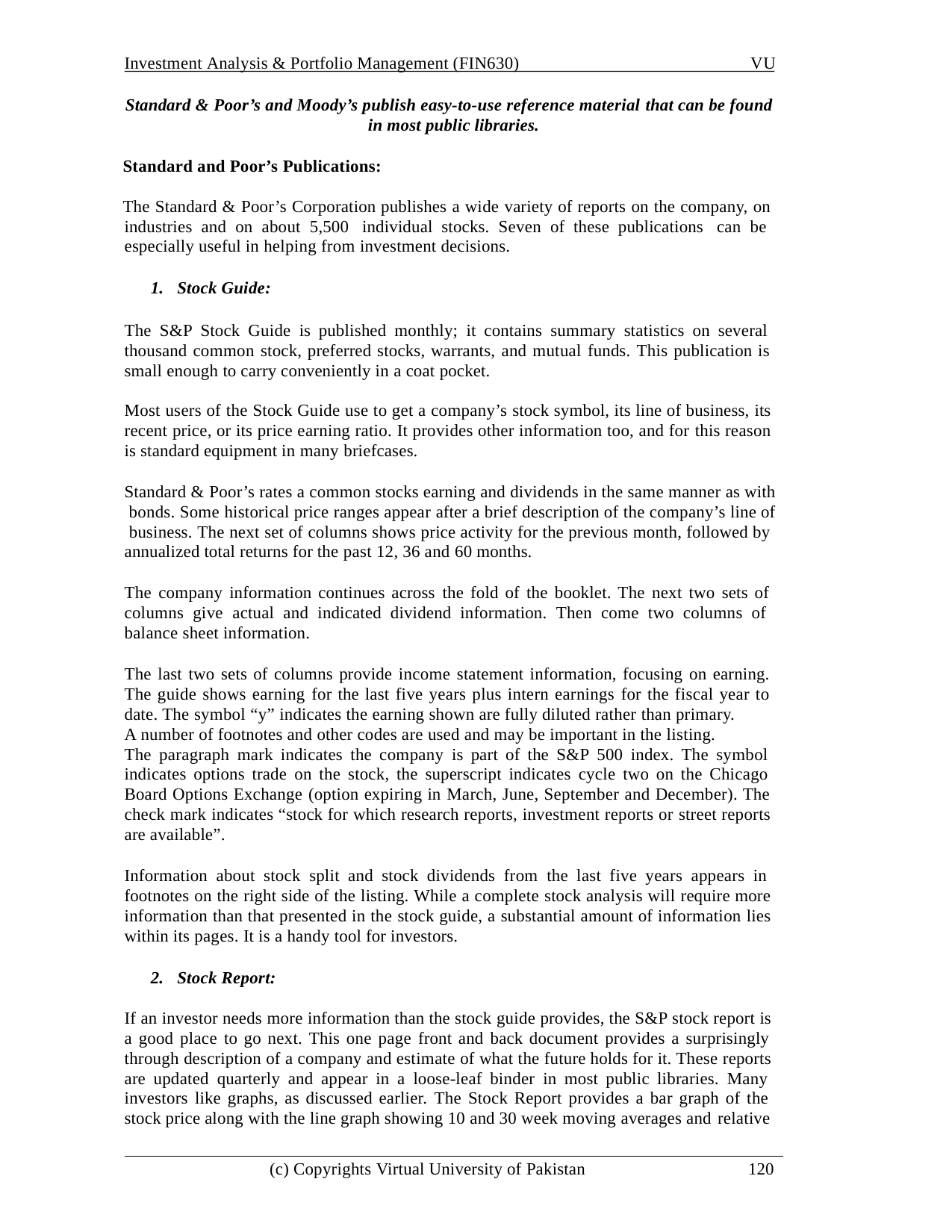

Investment Analysis & Portfolio Management (FIN630)	VU

Standard & Poor’s and Moody’s publish easy-to-use reference material that can be found  in most public libraries.

Standard and Poor’s Publications:

The Standard & Poor’s Corporation publishes a wide variety of reports on the company, on  industries and on about 5,500 individual stocks. Seven of these publications can be  especially useful in helping from investment decisions.

Stock Guide:

The S&P Stock Guide is published monthly; it contains summary statistics on several  thousand common stock, preferred stocks, warrants, and mutual funds. This publication is  small enough to carry conveniently in a coat pocket.

Most users of the Stock Guide use to get a company’s stock symbol, its line of business, its  recent price, or its price earning ratio. It provides other information too, and for this reason  is standard equipment in many briefcases.

Standard & Poor’s rates a common stocks earning and dividends in the same manner as with  bonds. Some historical price ranges appear after a brief description of the company’s line of  business. The next set of columns shows price activity for the previous month, followed by  annualized total returns for the past 12, 36 and 60 months.

The company information continues across the fold of the booklet. The next two sets of  columns give actual and indicated dividend information. Then come two columns of  balance sheet information.

The last two sets of columns provide income statement information, focusing on earning.  The guide shows earning for the last five years plus intern earnings for the fiscal year to  date. The symbol “y” indicates the earning shown are fully diluted rather than primary.
A number of footnotes and other codes are used and may be important in the listing.
The paragraph mark indicates the company is part of the S&P 500 index. The symbol  indicates options trade on the stock, the superscript indicates cycle two on the Chicago  Board Options Exchange (option expiring in March, June, September and December). The  check mark indicates “stock for which research reports, investment reports or street reports  are available”.

Information about stock split and stock dividends from the last five years appears in  footnotes on the right side of the listing. While a complete stock analysis will require more  information than that presented in the stock guide, a substantial amount of information lies  within its pages. It is a handy tool for investors.

Stock Report:

If an investor needs more information than the stock guide provides, the S&P stock report is  a good place to go next. This one page front and back document provides a surprisingly  through description of a company and estimate of what the future holds for it. These reports  are updated quarterly and appear in a loose-leaf binder in most public libraries. Many  investors like graphs, as discussed earlier. The Stock Report provides a bar graph of the  stock price along with the line graph showing 10 and 30 week moving averages and relative

(c) Copyrights Virtual University of Pakistan
120